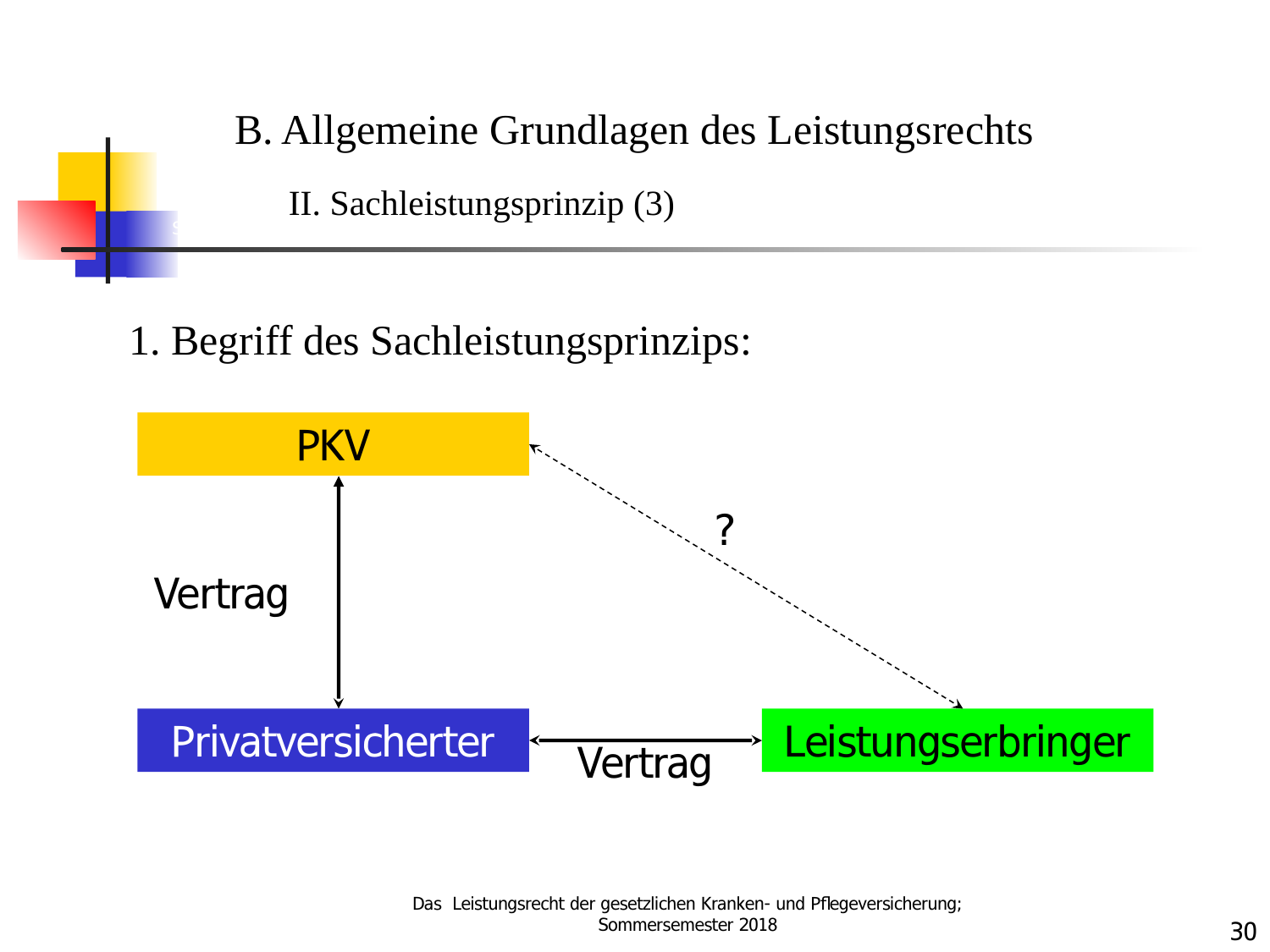

Sachleistung 3
B. Allgemeine Grundlagen des Leistungsrechts
	II. Sachleistungsprinzip (3)
1. Begriff des Sachleistungsprinzips:
PKV

?
Vertrag
Privatversicherter
Leistungserbringer
Vertrag

Das  Leistungsrecht der gesetzlichen Kranken- und Pflegeversicherung; Sommersemester 2018
30